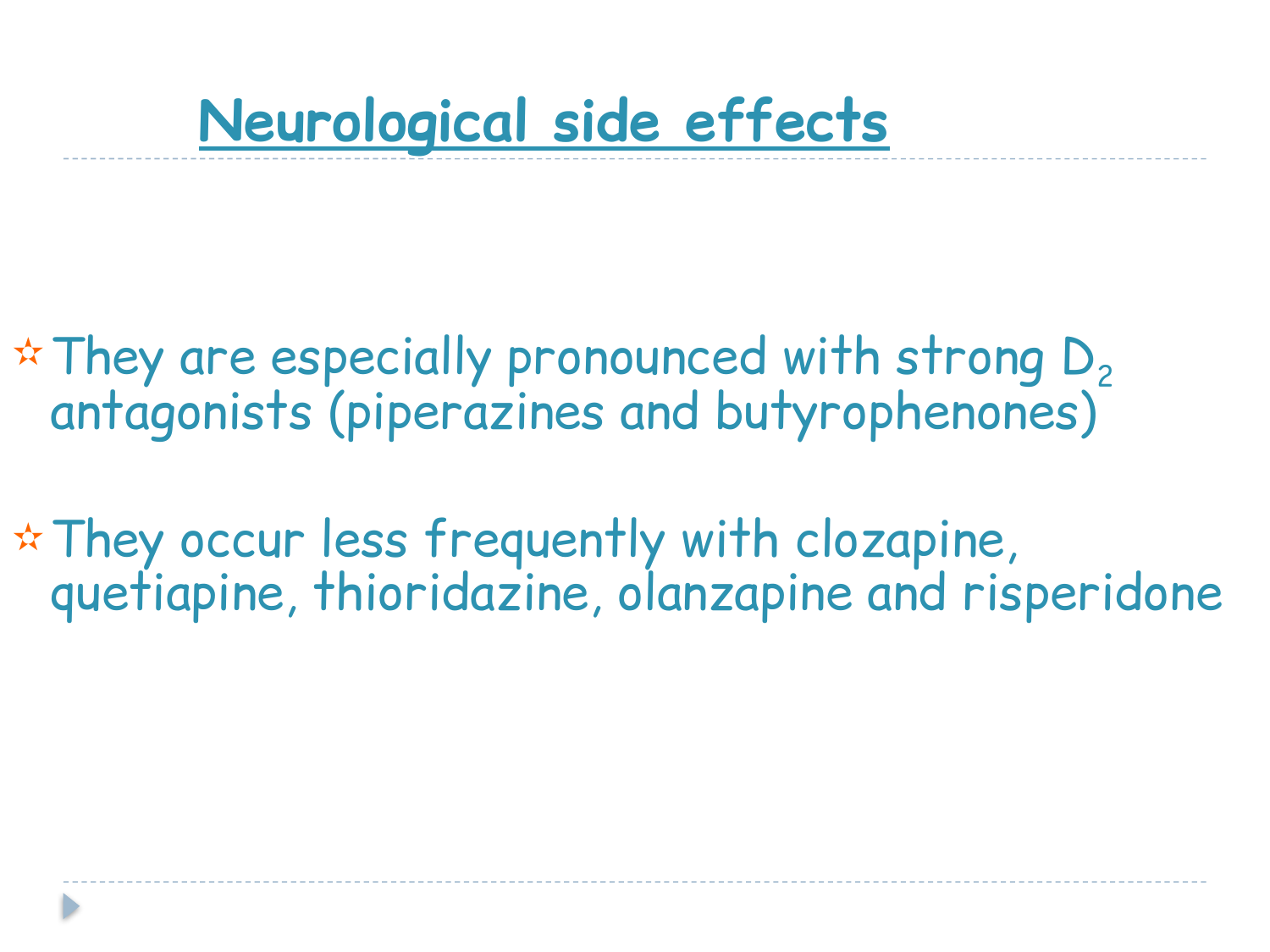

# Neurological side effects

They are especially pronounced with strong D2 antagonists (piperazines and butyrophenones)

They occur less frequently with clozapine, quetiapine, thioridazine, olanzapine and risperidone